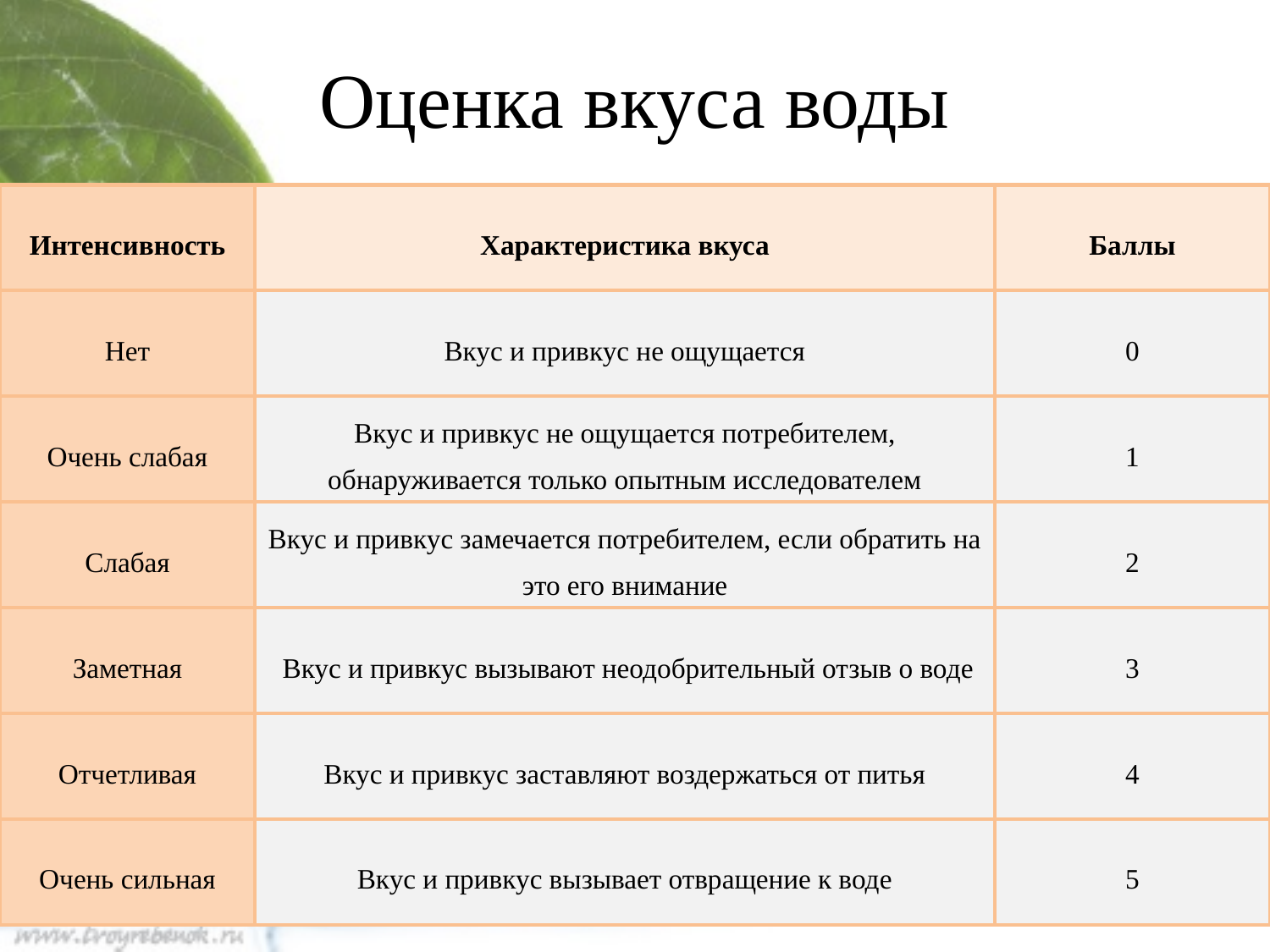

# Оценка вкуса воды
| Интенсивность | Характеристика вкуса | Баллы |
| --- | --- | --- |
| Нет | Вкус и привкус не ощущается | 0 |
| Очень слабая | Вкус и привкус не ощущается потребителем, обнаруживается только опытным исследователем | 1 |
| Слабая | Вкус и привкус замечается потребителем, если обратить на это его внимание | 2 |
| Заметная | Вкус и привкус вызывают неодобрительный отзыв о воде | 3 |
| Отчетливая | Вкус и привкус заставляют воздержаться от питья | 4 |
| Очень сильная | Вкус и привкус вызывает отвращение к воде | 5 |